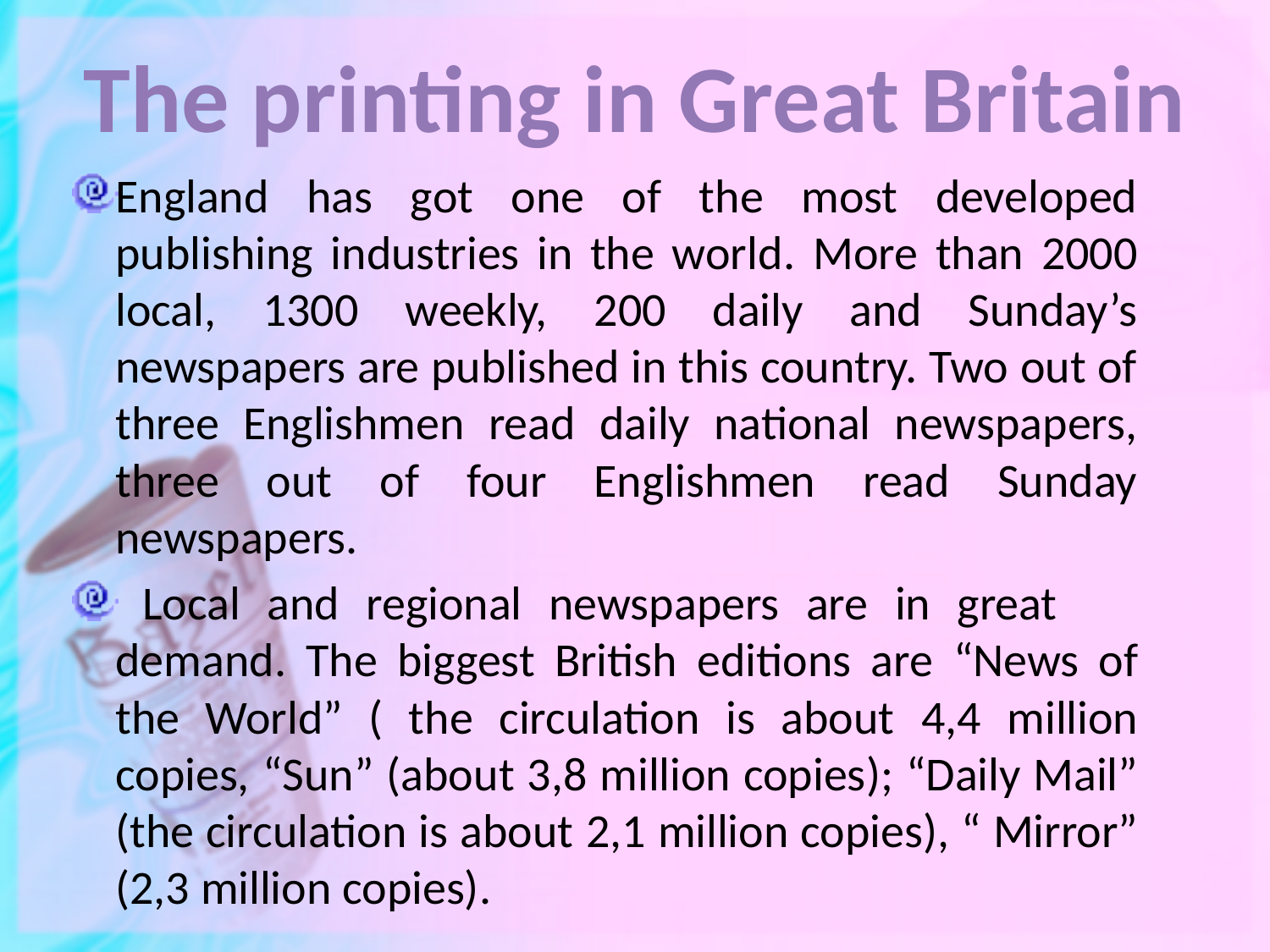

# The printing in Great Britain
England has got one of the most developed publishing industries in the world. More than 2000 local, 1300 weekly, 200 daily and Sunday’s newspapers are published in this country. Two out of three Englishmen read daily national newspapers, three out of four Englishmen read Sunday newspapers.
 Local and regional newspapers are in great    demand. The biggest British editions are “News of the World” ( the circulation is about 4,4 million copies, “Sun” (about 3,8 million copies); “Daily Mail” (the circulation is about 2,1 million copies), “ Mirror” (2,3 million copies).